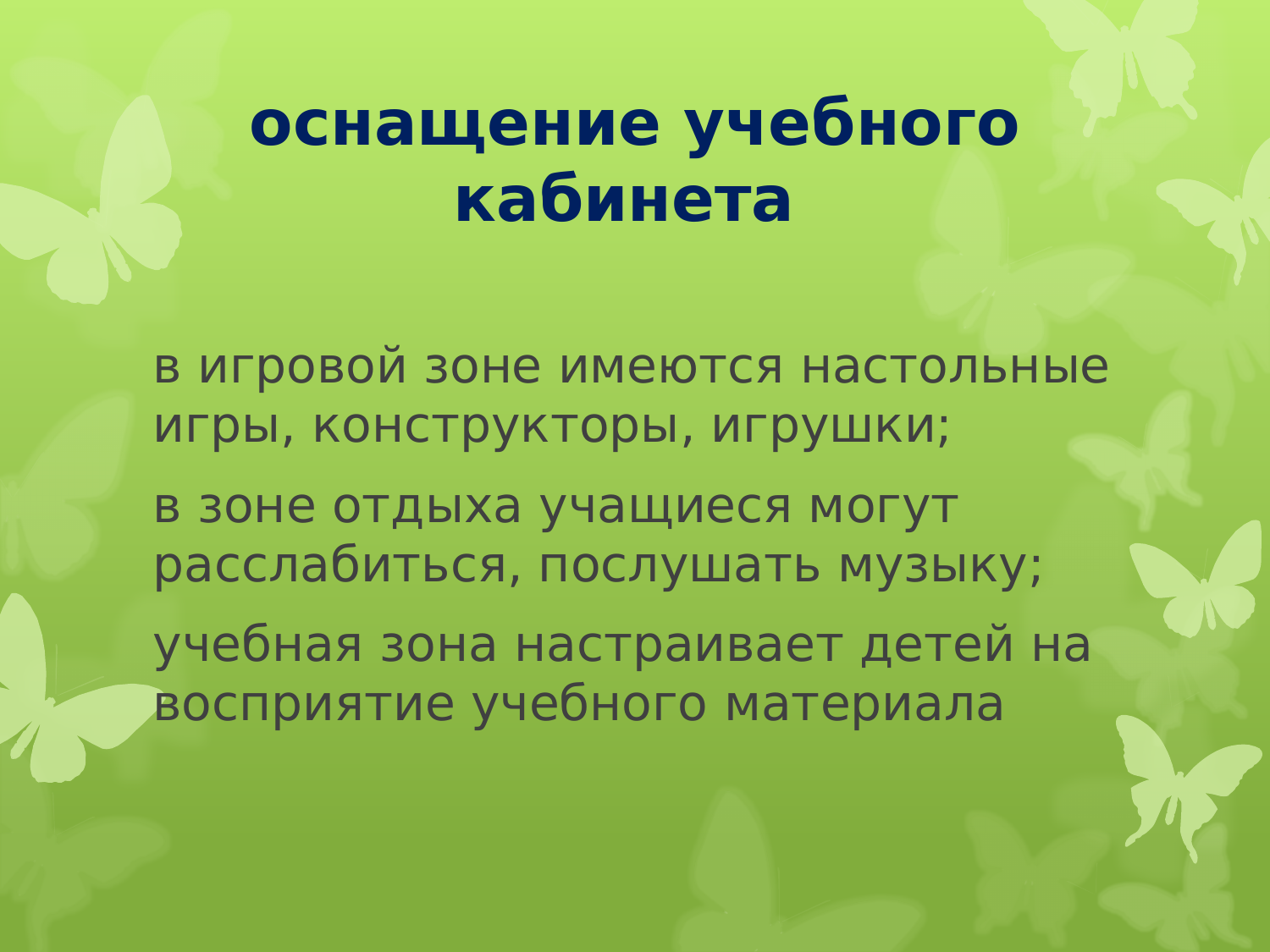

# оснащение учебного кабинета
в игровой зоне имеются настольные игры, конструкторы, игрушки;
в зоне отдыха учащиеся могут расслабиться, послушать музыку;
учебная зона настраивает детей на восприятие учебного материала